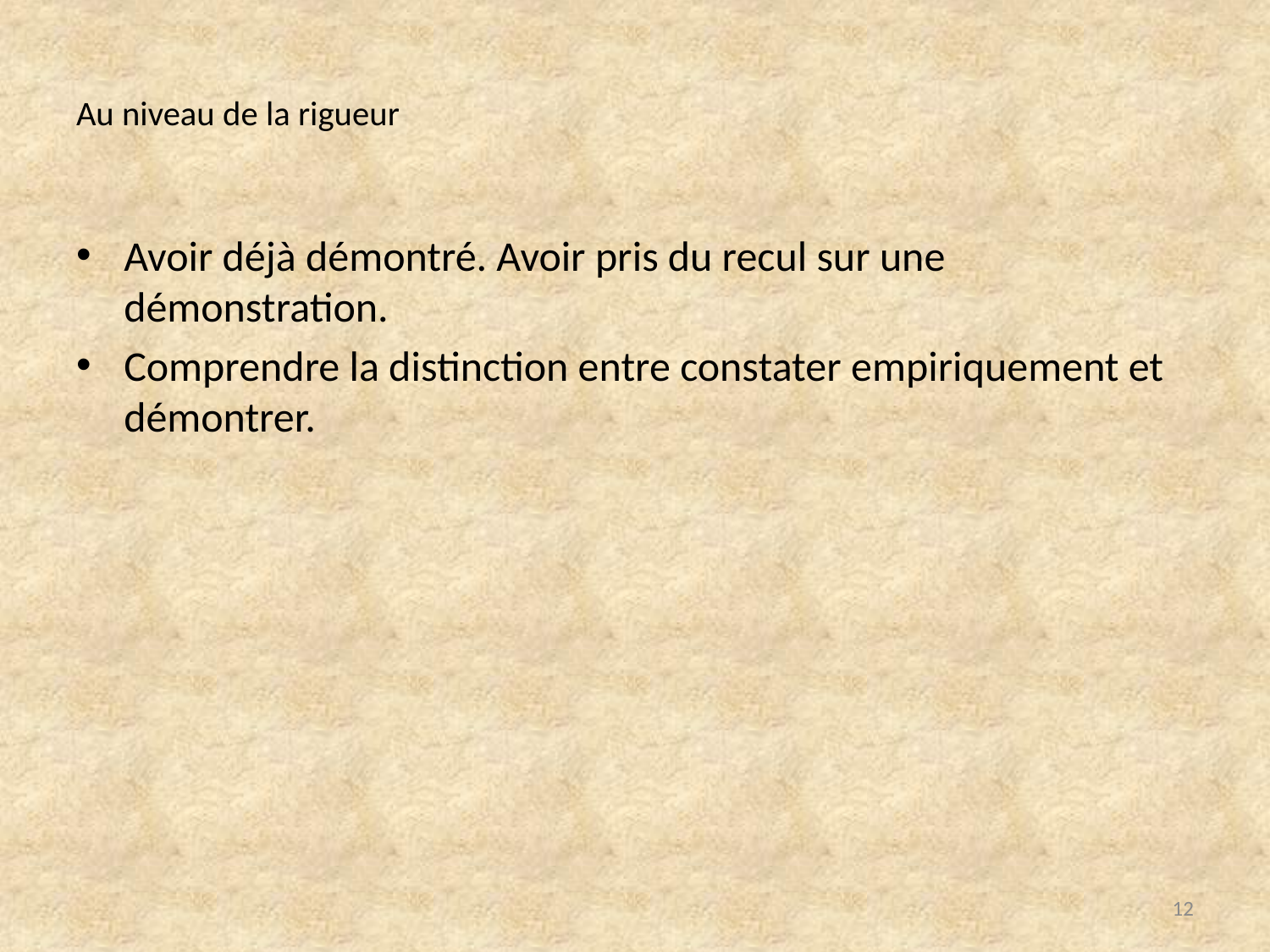

# Au niveau de la rigueur
Avoir déjà démontré. Avoir pris du recul sur une démonstration.
Comprendre la distinction entre constater empiriquement et démontrer.

12